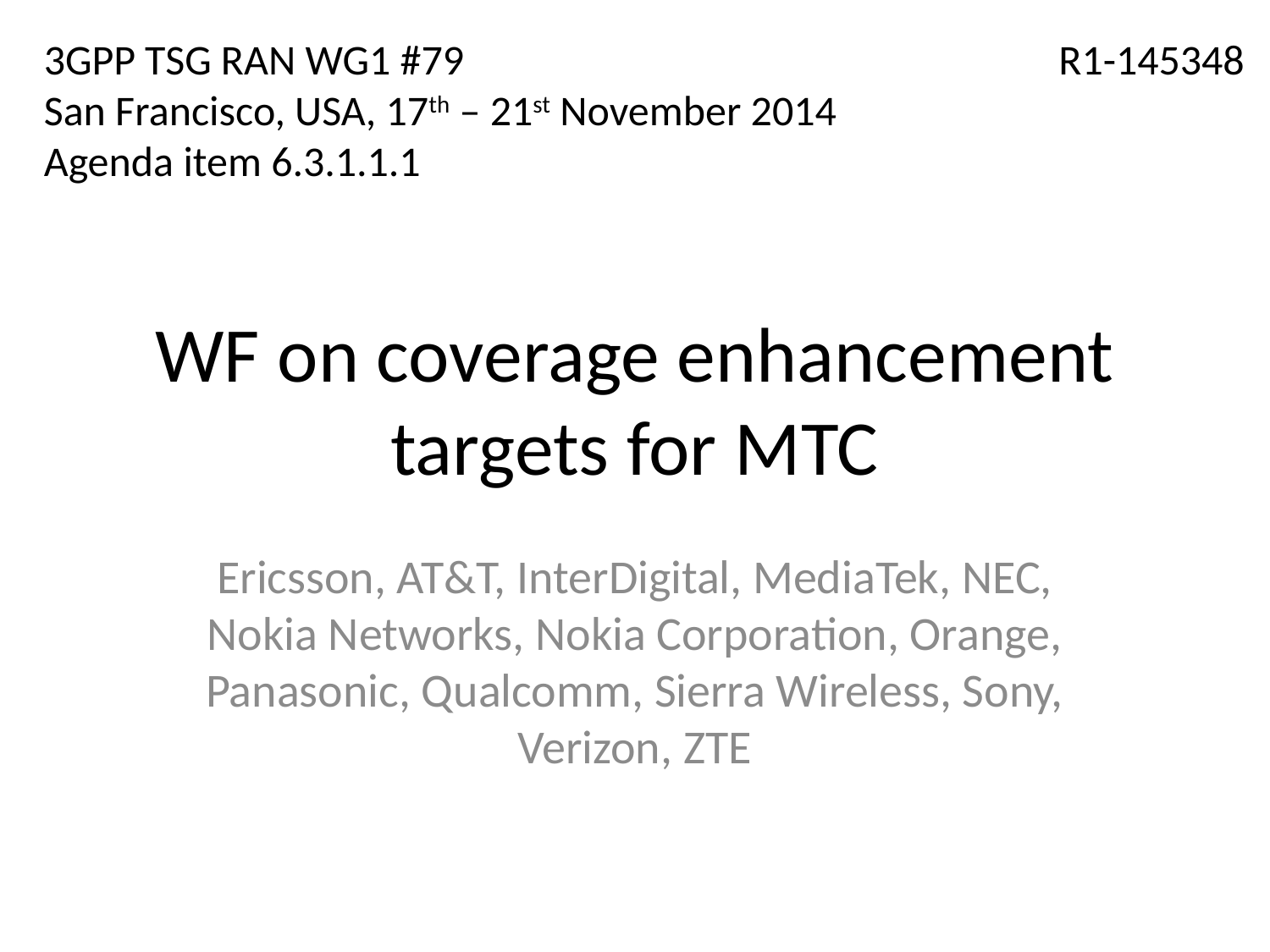

3GPP TSG RAN WG1 #79
San Francisco, USA, 17th – 21st November 2014
Agenda item 6.3.1.1.1
R1-145348
# WF on coverage enhancement targets for MTC
Ericsson, AT&T, InterDigital, MediaTek, NEC, Nokia Networks, Nokia Corporation, Orange, Panasonic, Qualcomm, Sierra Wireless, Sony, Verizon, ZTE